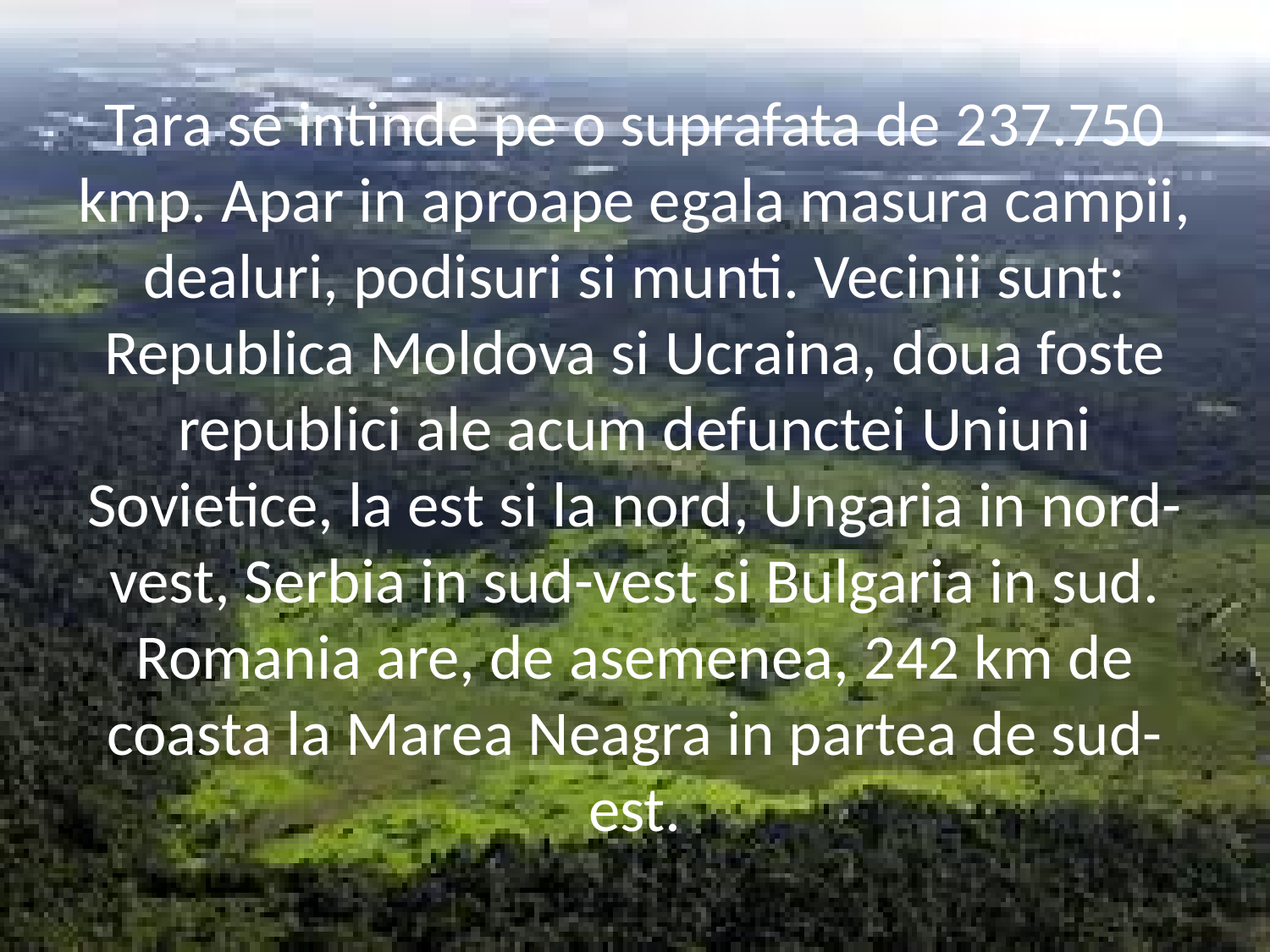

# Tara se intinde pe o suprafata de 237.750 kmp. Apar in aproape egala masura campii, dealuri, podisuri si munti. Vecinii sunt: Republica Moldova si Ucraina, doua foste republici ale acum defunctei Uniuni Sovietice, la est si la nord, Ungaria in nord-vest, Serbia in sud-vest si Bulgaria in sud. Romania are, de asemenea, 242 km de coasta la Marea Neagra in partea de sud-est.